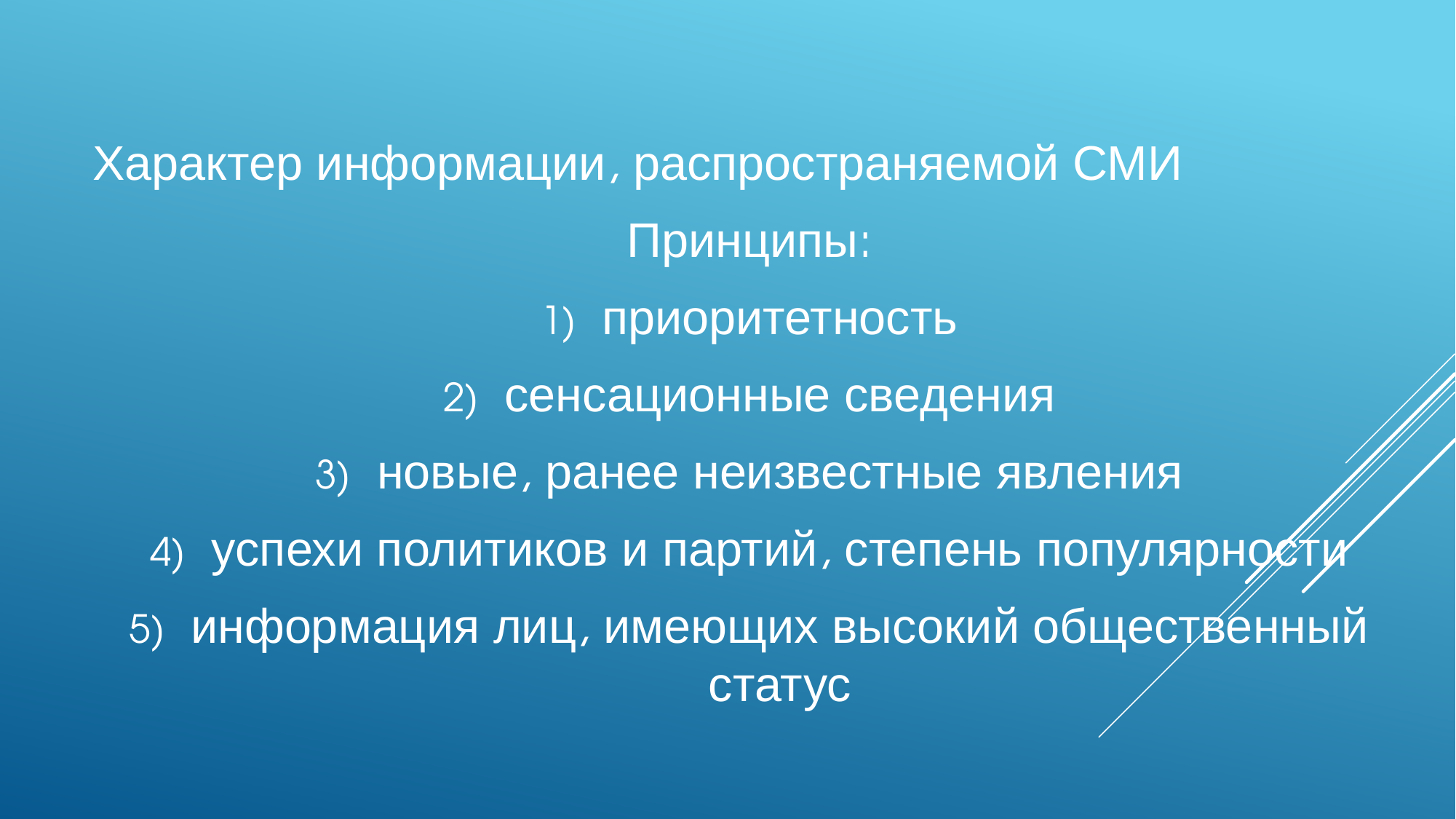

Характер информации, распространяемой СМИ
Принципы:
приоритетность
сенсационные сведения
новые, ранее неизвестные явления
успехи политиков и партий, степень популярности
информация лиц, имеющих высокий общественный статус